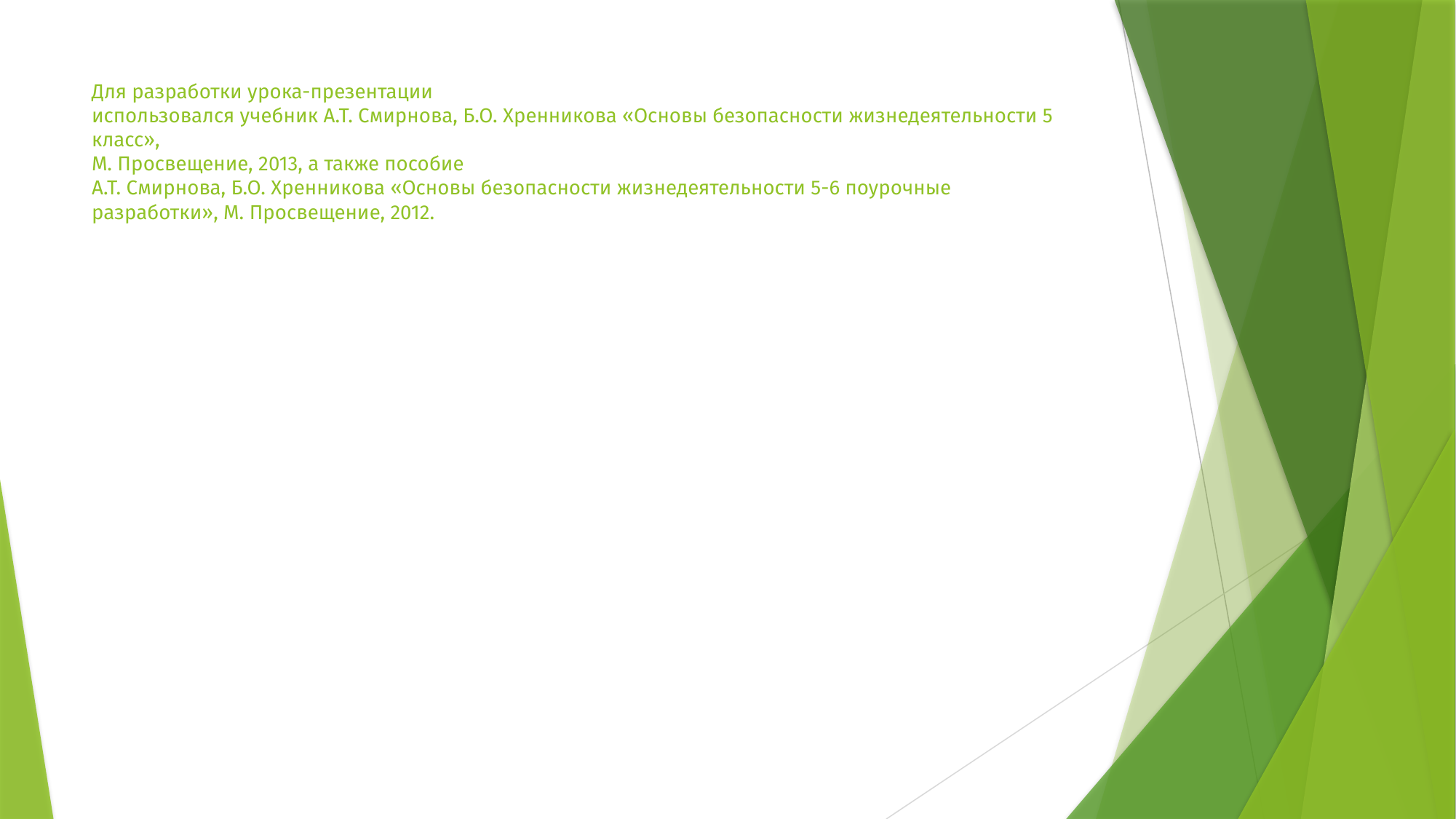

# Для разработки урока-презентации использовался учебник А.Т. Смирнова, Б.О. Хренникова «Основы безопасности жизнедеятельности 5 класс», М. Просвещение, 2013, а также пособие А.Т. Смирнова, Б.О. Хренникова «Основы безопасности жизнедеятельности 5-6 поурочные разработки», М. Просвещение, 2012.